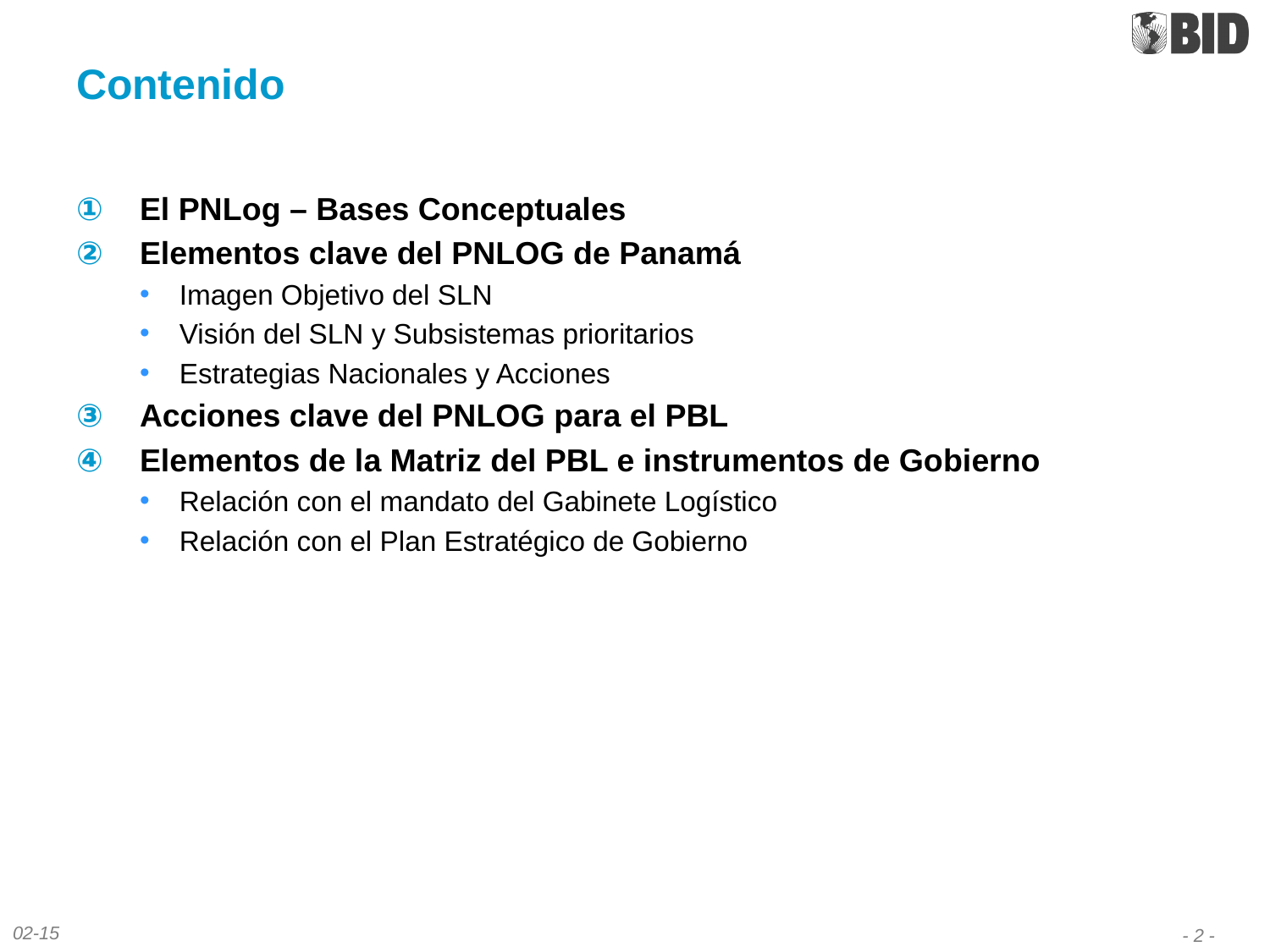

# Contenido

El PNLog – Bases Conceptuales
Elementos clave del PNLOG de Panamá
Imagen Objetivo del SLN
Visión del SLN y Subsistemas prioritarios
Estrategias Nacionales y Acciones
Acciones clave del PNLOG para el PBL
Elementos de la Matriz del PBL e instrumentos de Gobierno
Relación con el mandato del Gabinete Logístico
Relación con el Plan Estratégico de Gobierno

02-15
- 2 -